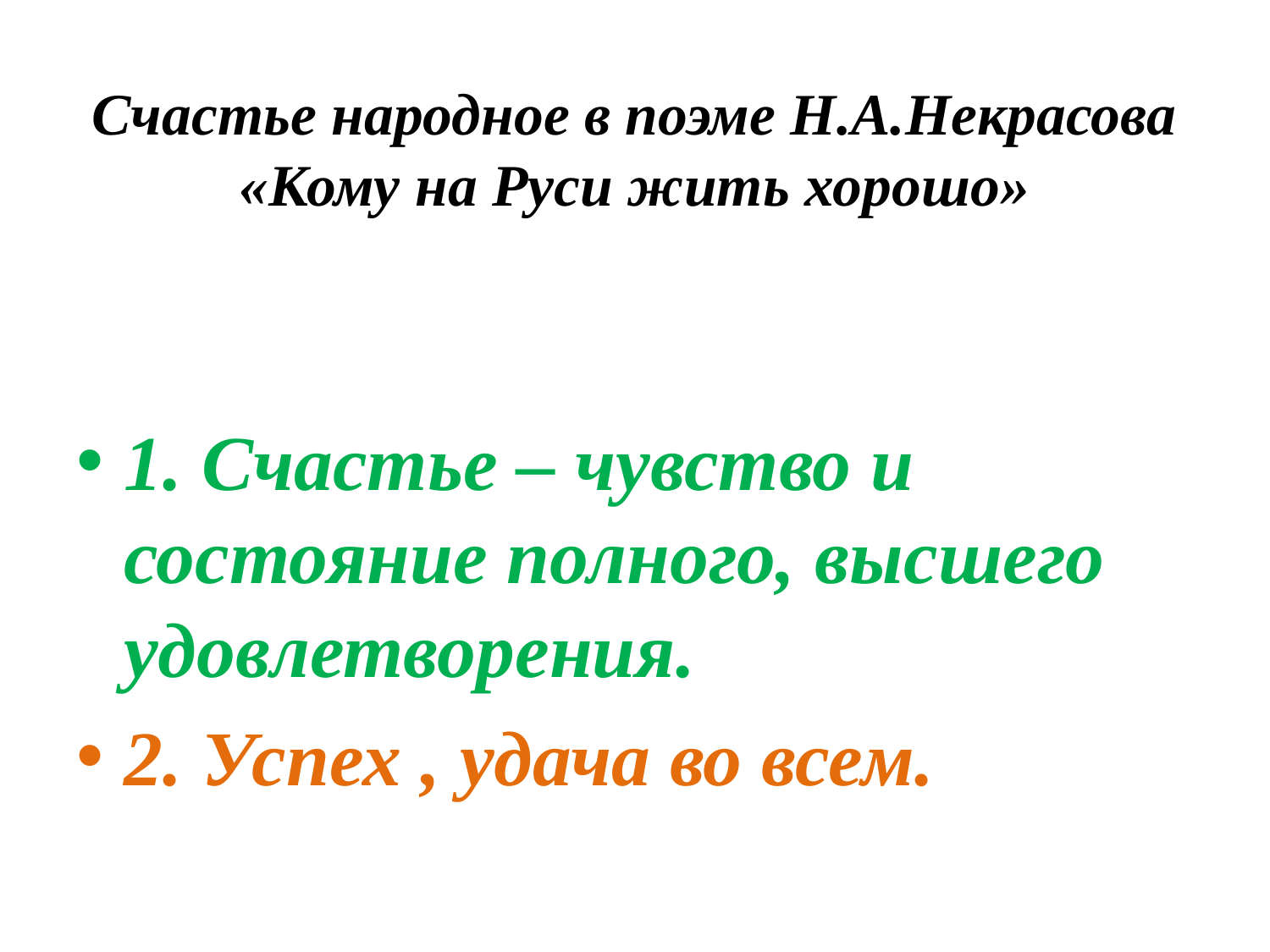

# Счастье народное в поэме Н.А.Некрасова «Кому на Руси жить хорошо»
1. Счастье – чувство и состояние полного, высшего удовлетворения.
2. Успех , удача во всем.